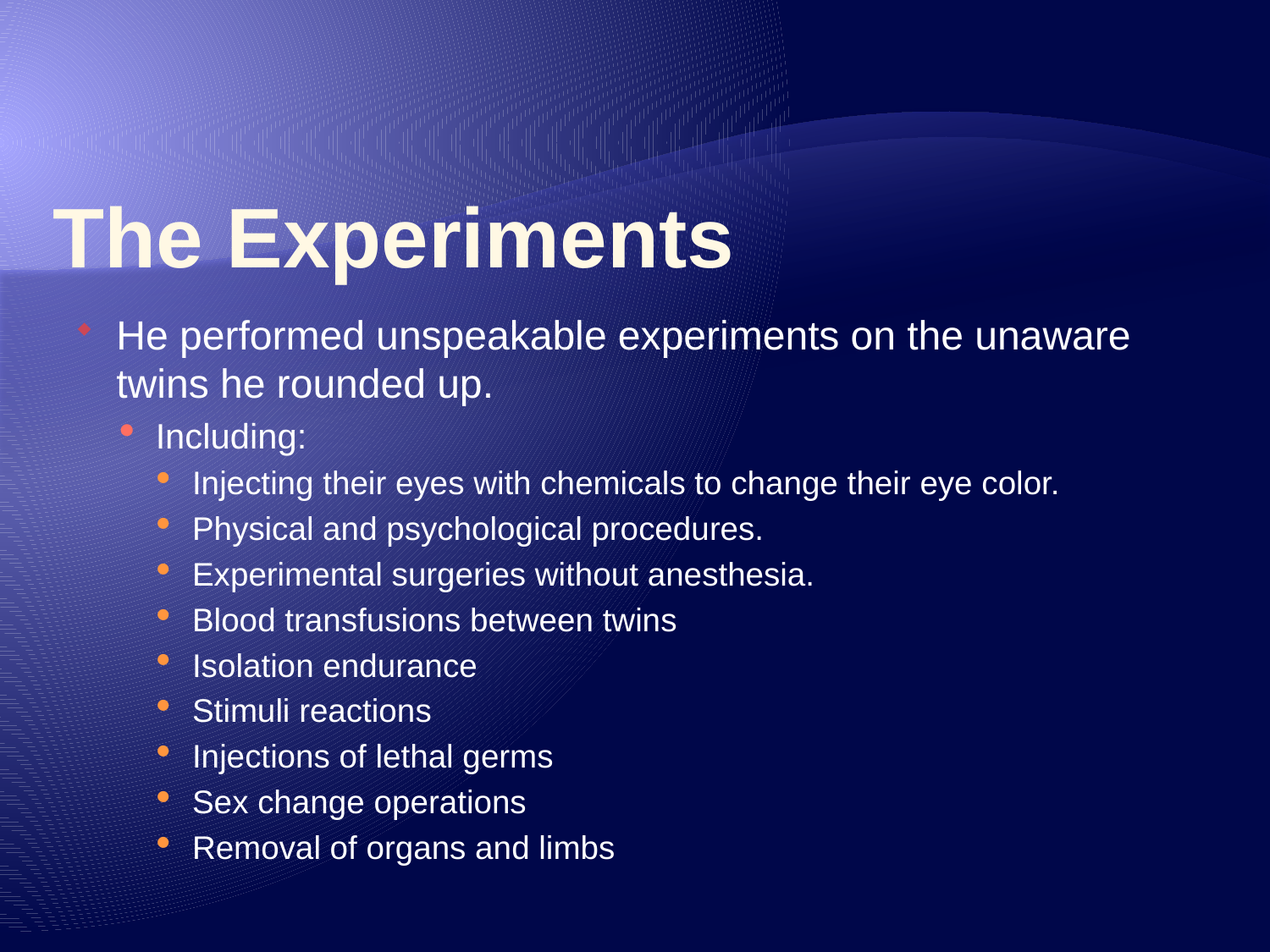

# The Experiments
He performed unspeakable experiments on the unaware twins he rounded up.
Including:
Injecting their eyes with chemicals to change their eye color.
Physical and psychological procedures.
Experimental surgeries without anesthesia.
Blood transfusions between twins
Isolation endurance
Stimuli reactions
Injections of lethal germs
Sex change operations
Removal of organs and limbs